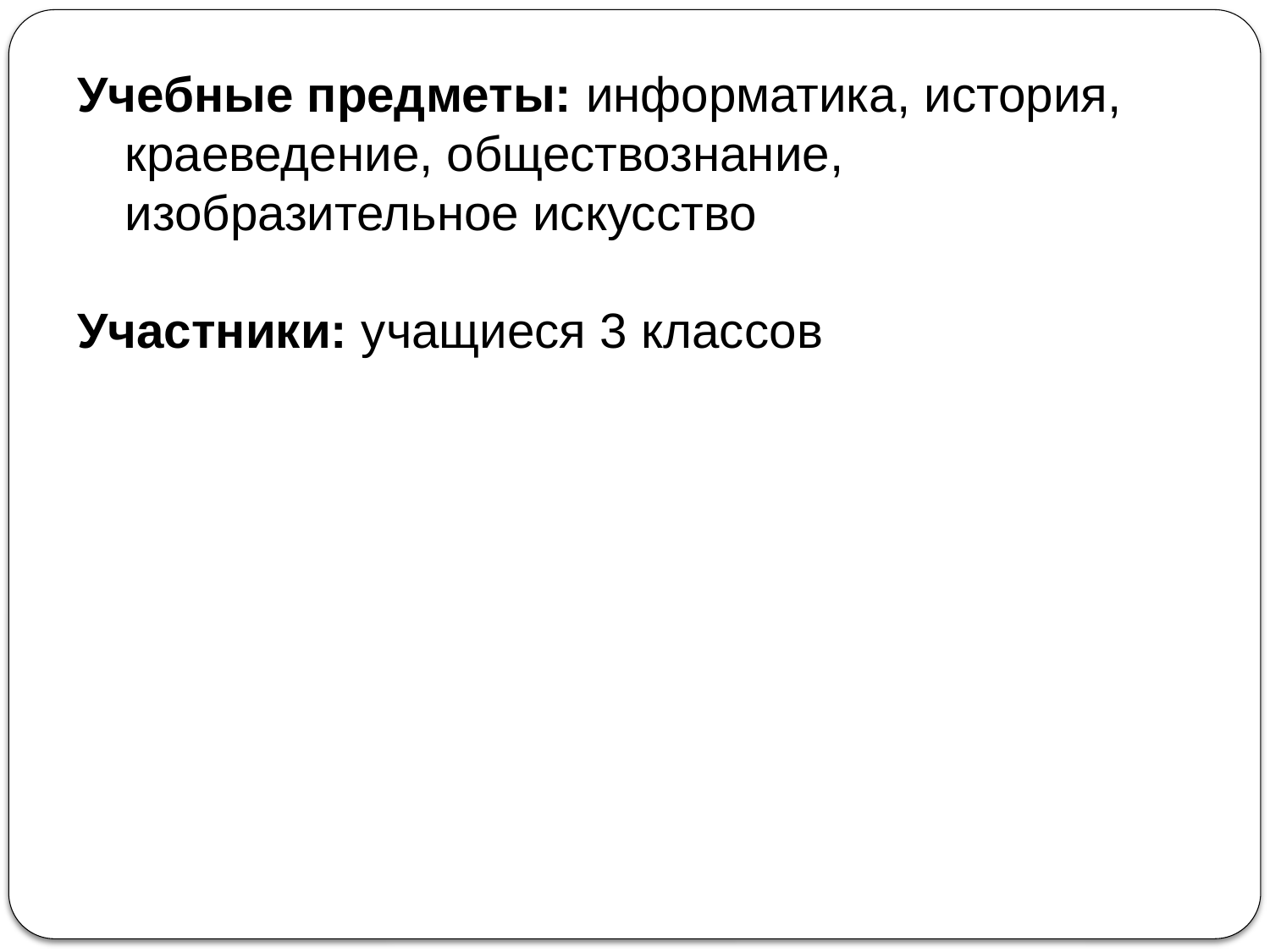

Учебные предметы: информатика, история, краеведение, обществознание, изобразительное искусство

Участники: учащиеся 3 классов